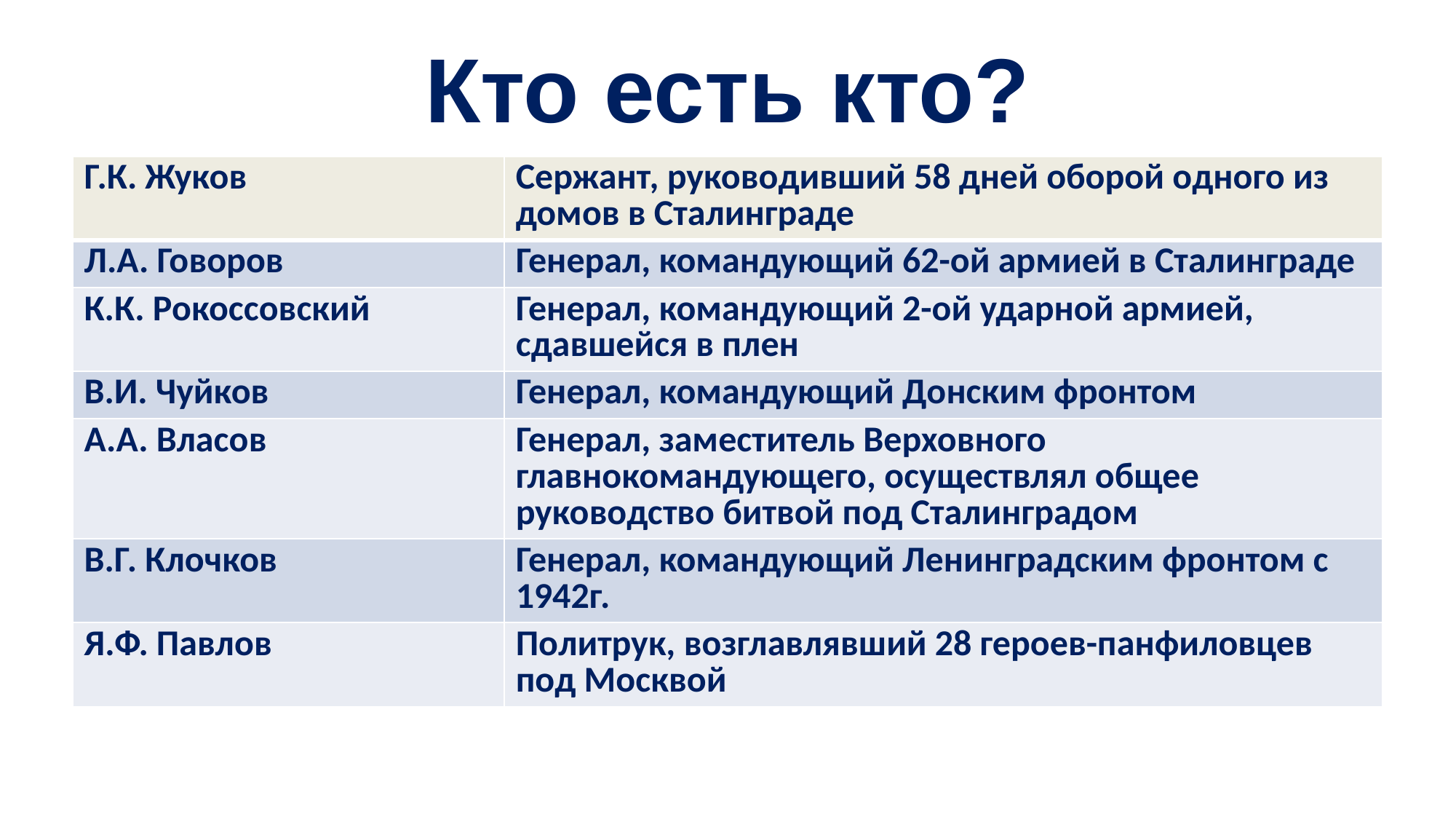

# Кто есть кто?
| Г.К. Жуков | Сержант, руководивший 58 дней оборой одного из домов в Сталинграде |
| --- | --- |
| Л.А. Говоров | Генерал, командующий 62-ой армией в Сталинграде |
| К.К. Рокоссовский | Генерал, командующий 2-ой ударной армией, сдавшейся в плен |
| В.И. Чуйков | Генерал, командующий Донским фронтом |
| А.А. Власов | Генерал, заместитель Верховного главнокомандующего, осуществлял общее руководство битвой под Сталинградом |
| В.Г. Клочков | Генерал, командующий Ленинградским фронтом с 1942г. |
| Я.Ф. Павлов | Политрук, возглавлявший 28 героев-панфиловцев под Москвой |